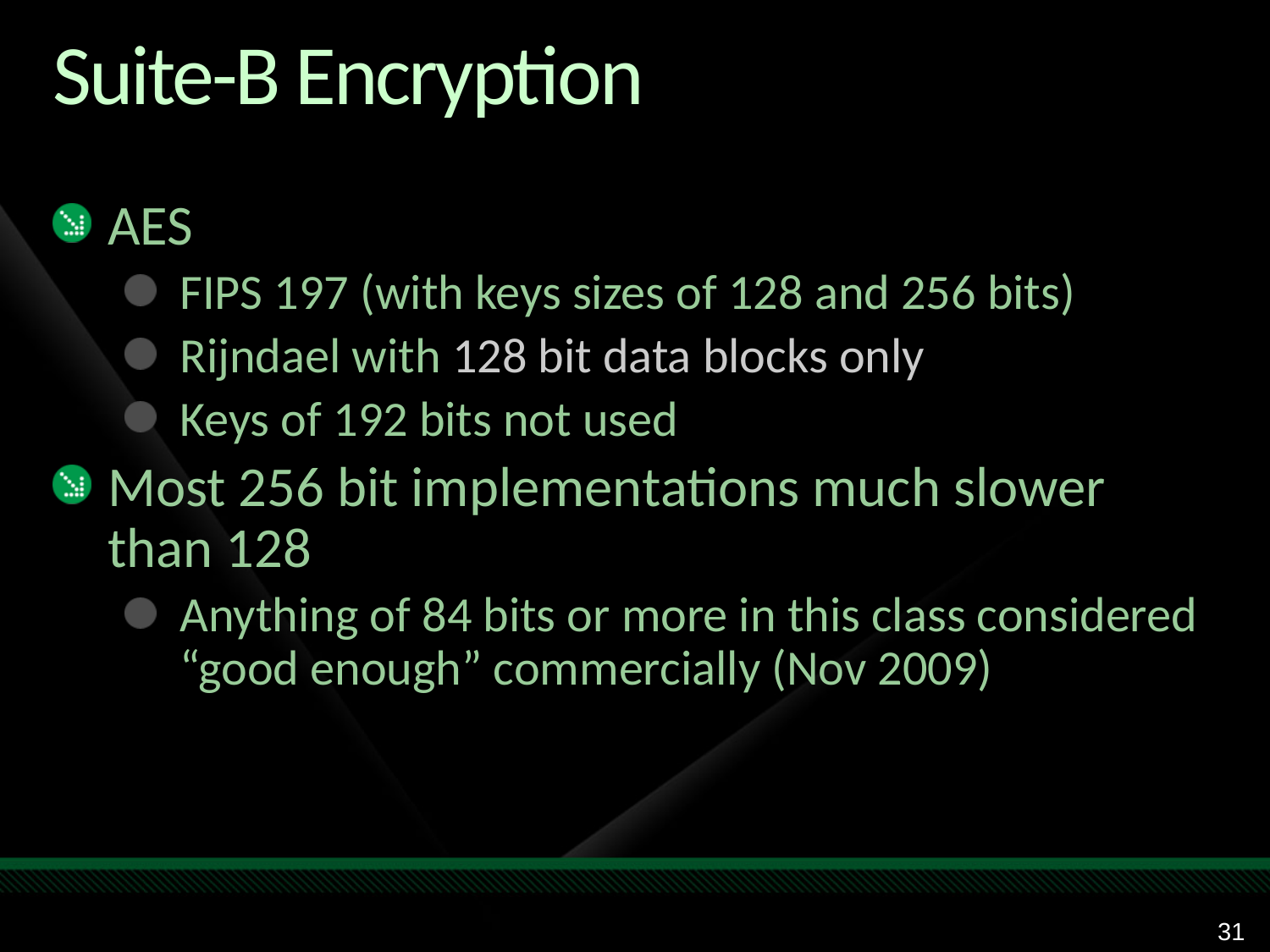

# Suite-B Encryption
AES
FIPS 197 (with keys sizes of 128 and 256 bits)
Rijndael with 128 bit data blocks only
Keys of 192 bits not used
Most 256 bit implementations much slower than 128
Anything of 84 bits or more in this class considered “good enough” commercially (Nov 2009)